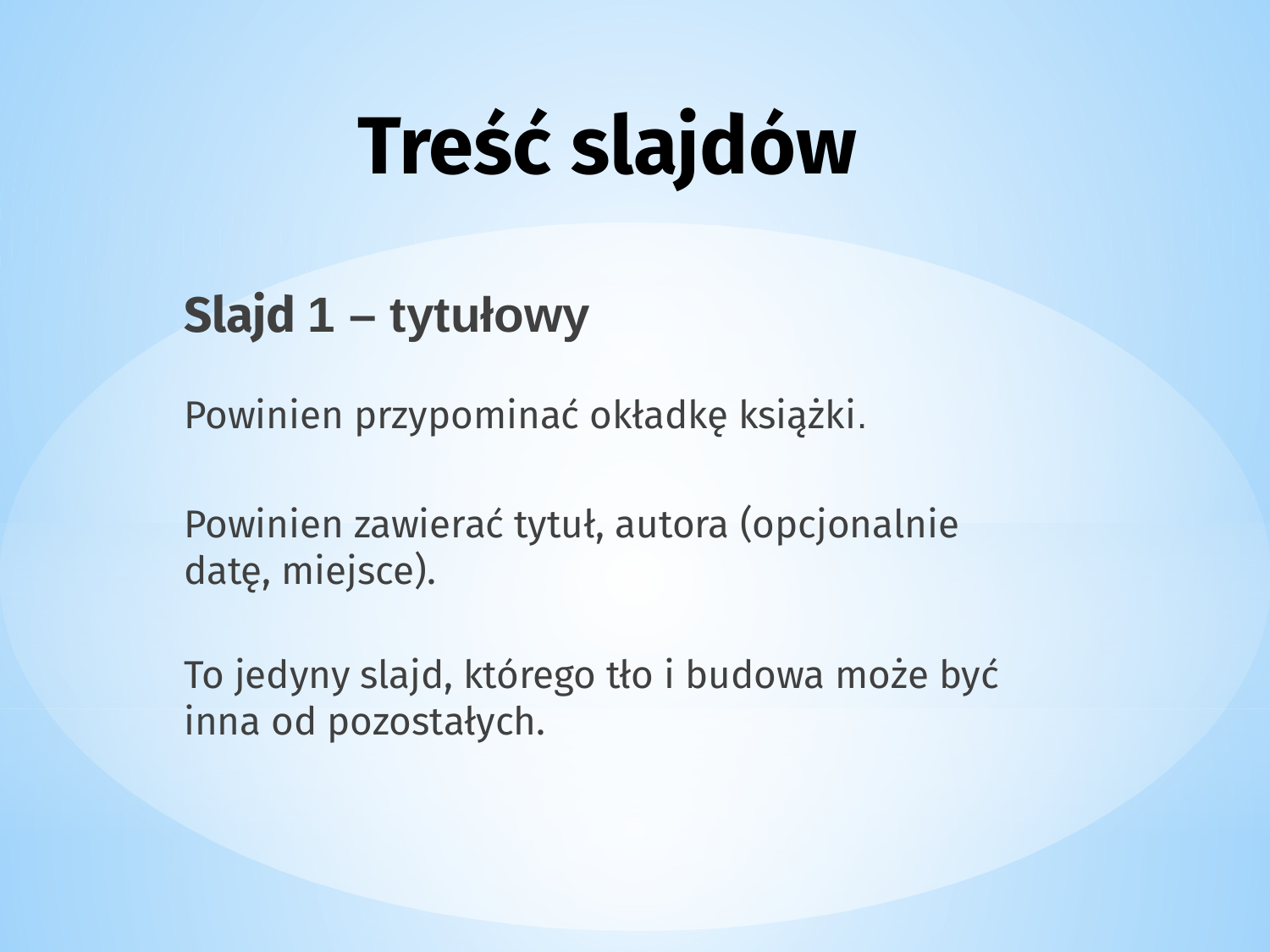

# Treść slajdów
Slajd 1 – tytułowy

Powinien przypominać okładkę książki.

Powinien zawierać tytuł, autora (opcjonalnie datę, miejsce).

To jedyny slajd, którego tło i budowa może być inna od pozostałych.